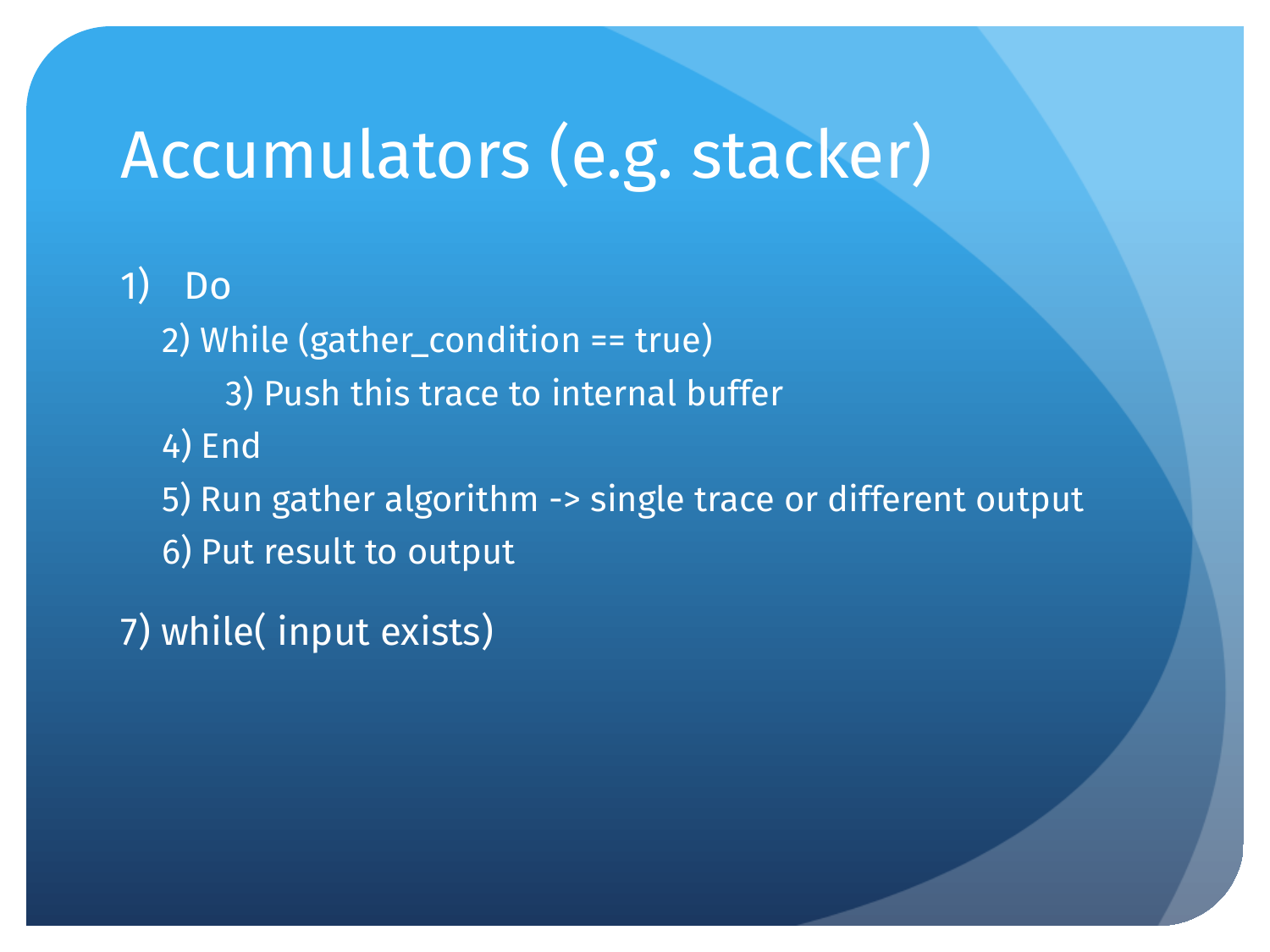

# Accumulators (e.g. stacker)
Do
2) While (gather_condition == true)
	3) Push this trace to internal buffer
4) End
5) Run gather algorithm -> single trace or different output
6) Put result to output
7) while( input exists)